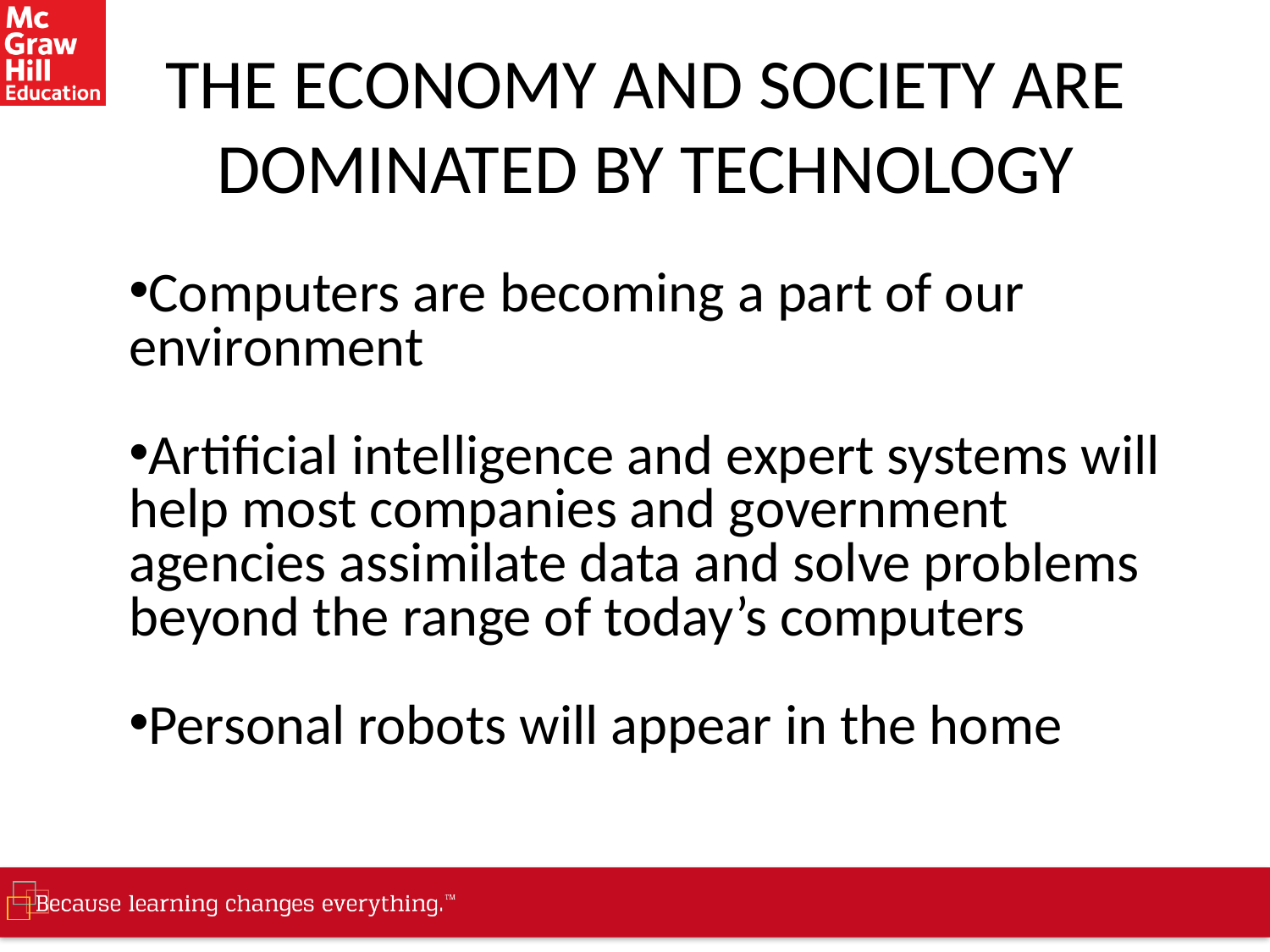

# THE ECONOMY AND SOCIETY ARE DOMINATED BY TECHNOLOGY
Computers are becoming a part of our environment

Artificial intelligence and expert systems will help most companies and government agencies assimilate data and solve problems beyond the range of today’s computers

Personal robots will appear in the home